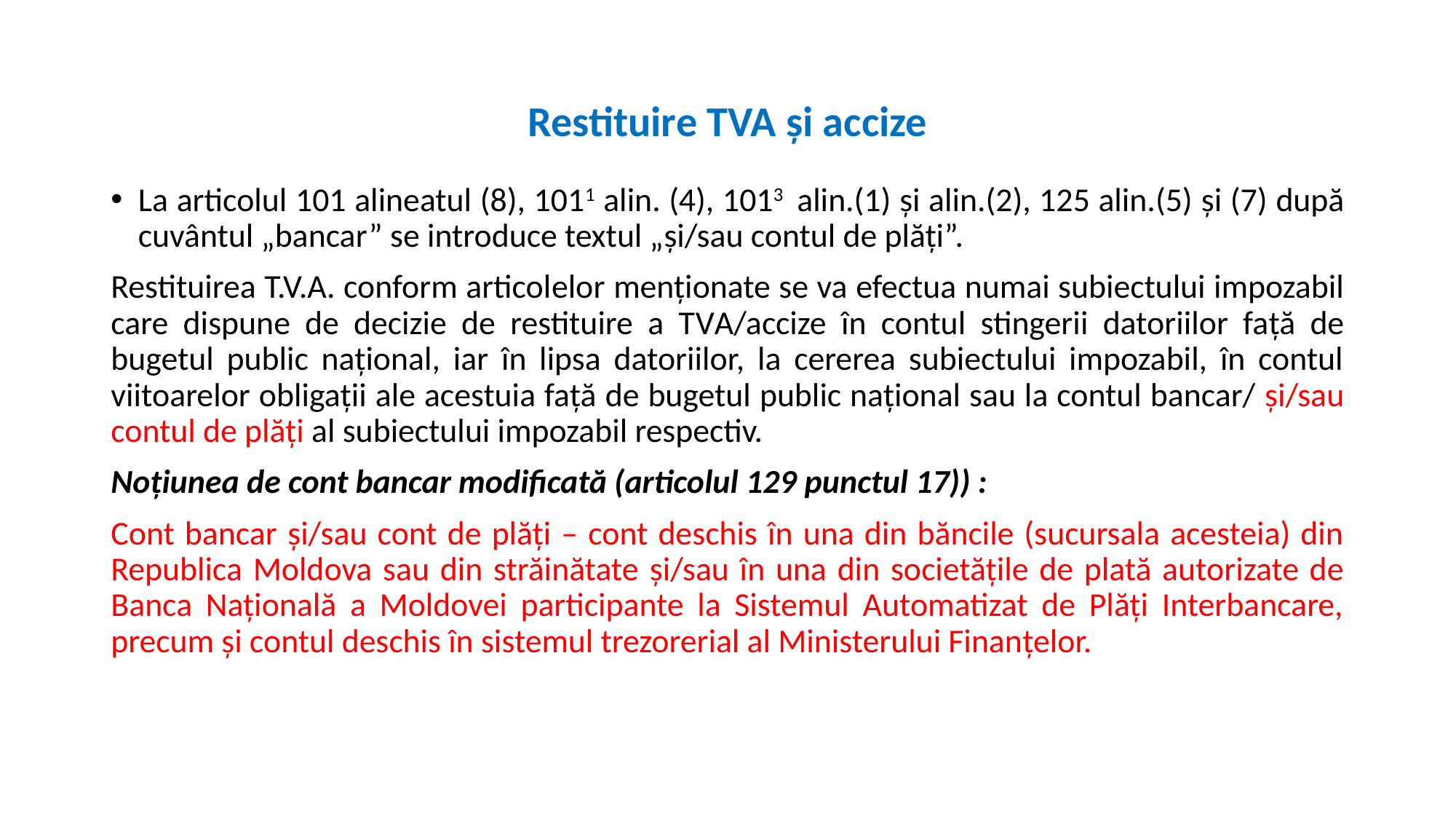

# Restituire TVA și accize
La articolul 101 alineatul (8), 1011 alin. (4), 1013  alin.(1) și alin.(2), 125 alin.(5) și (7) după cuvântul „bancar” se introduce textul „și/sau contul de plăți”.
Restituirea T.V.A. conform articolelor menționate se va efectua numai subiectului impozabil care dispune de decizie de restituire a TVA/accize în contul stingerii datoriilor faţă de bugetul public naţional, iar în lipsa datoriilor, la cererea subiectului impozabil, în contul viitoarelor obligaţii ale acestuia faţă de bugetul public naţional sau la contul bancar/ și/sau contul de plăți al subiectului impozabil respectiv.
Noțiunea de cont bancar modificată (articolul 129 punctul 17)) :
Cont bancar și/sau cont de plăți – cont deschis în una din băncile (sucursala acesteia) din Republica Moldova sau din străinătate și/sau în una din societățile de plată autorizate de Banca Națională a Moldovei participante la Sistemul Automatizat de Plăți Interbancare, precum şi contul deschis în sistemul trezorerial al Ministerului Finanţelor.